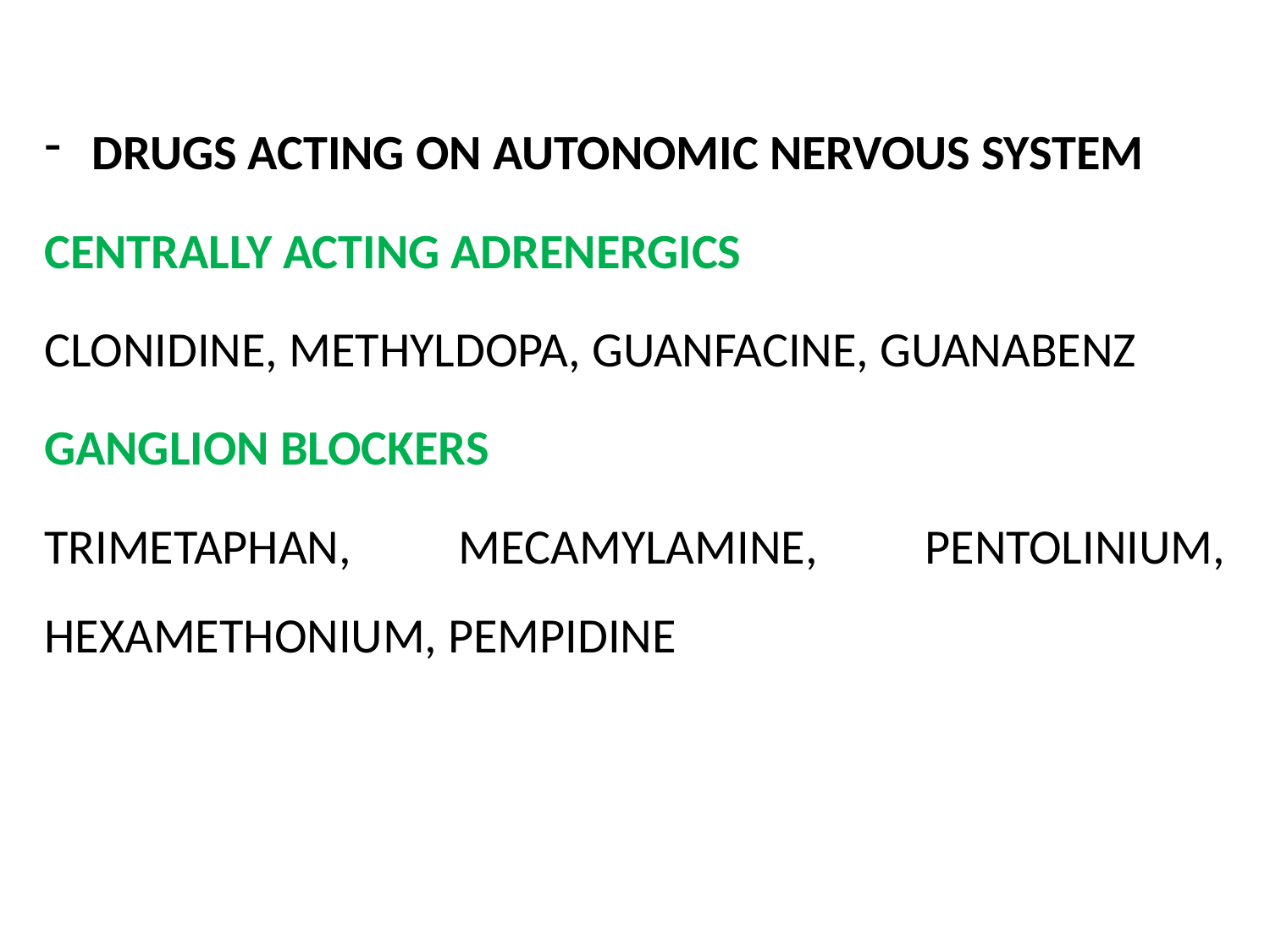

DRUGS ACTING ON AUTONOMIC NERVOUS SYSTEM
CENTRALLY ACTING ADRENERGICS
CLONIDINE, METHYLDOPA, GUANFACINE, GUANABENZ
GANGLION BLOCKERS
TRIMETAPHAN, MECAMYLAMINE, PENTOLINIUM, HEXAMETHONIUM, PEMPIDINE